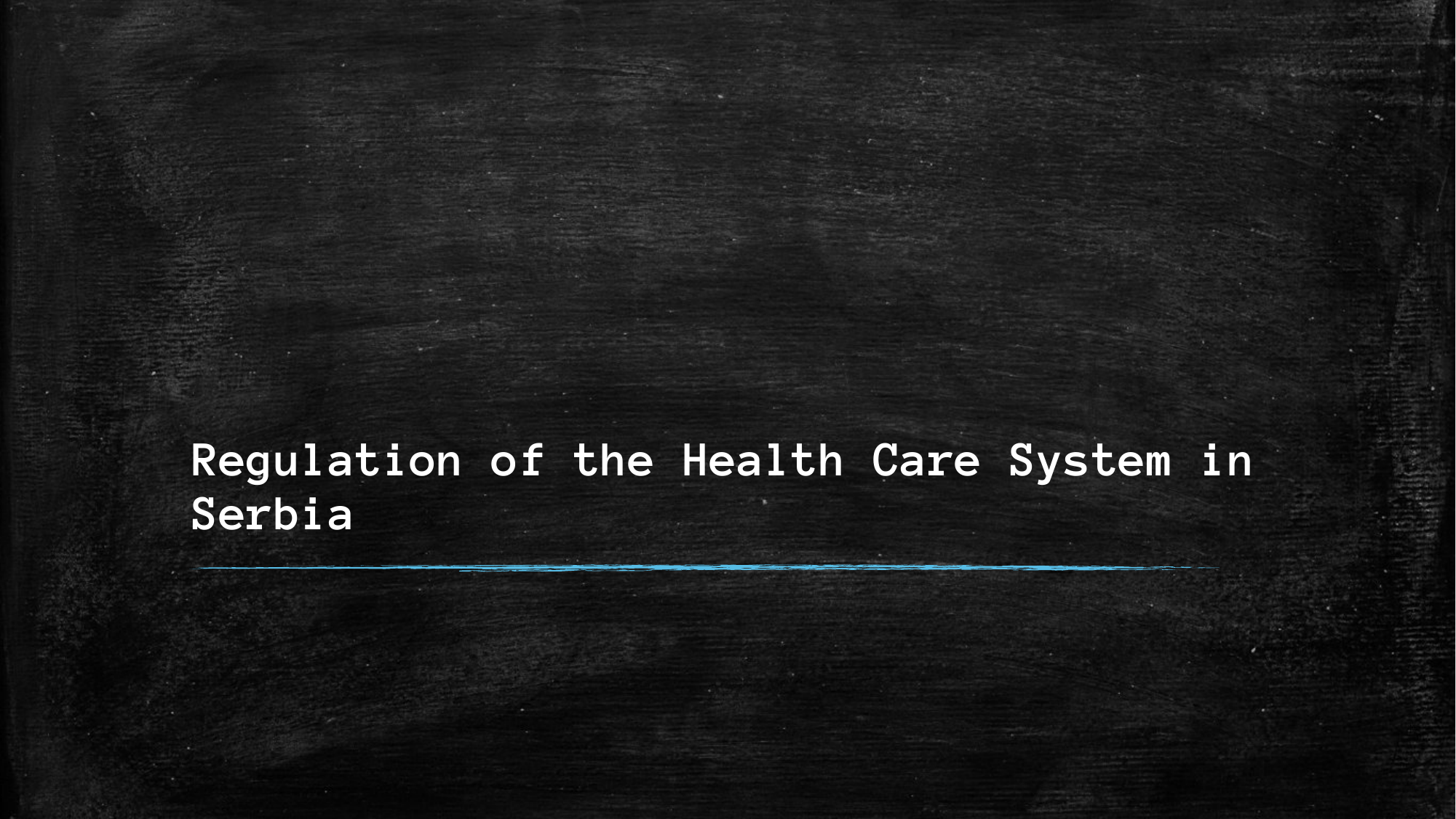

# Regulation of the Health Care System in Serbia